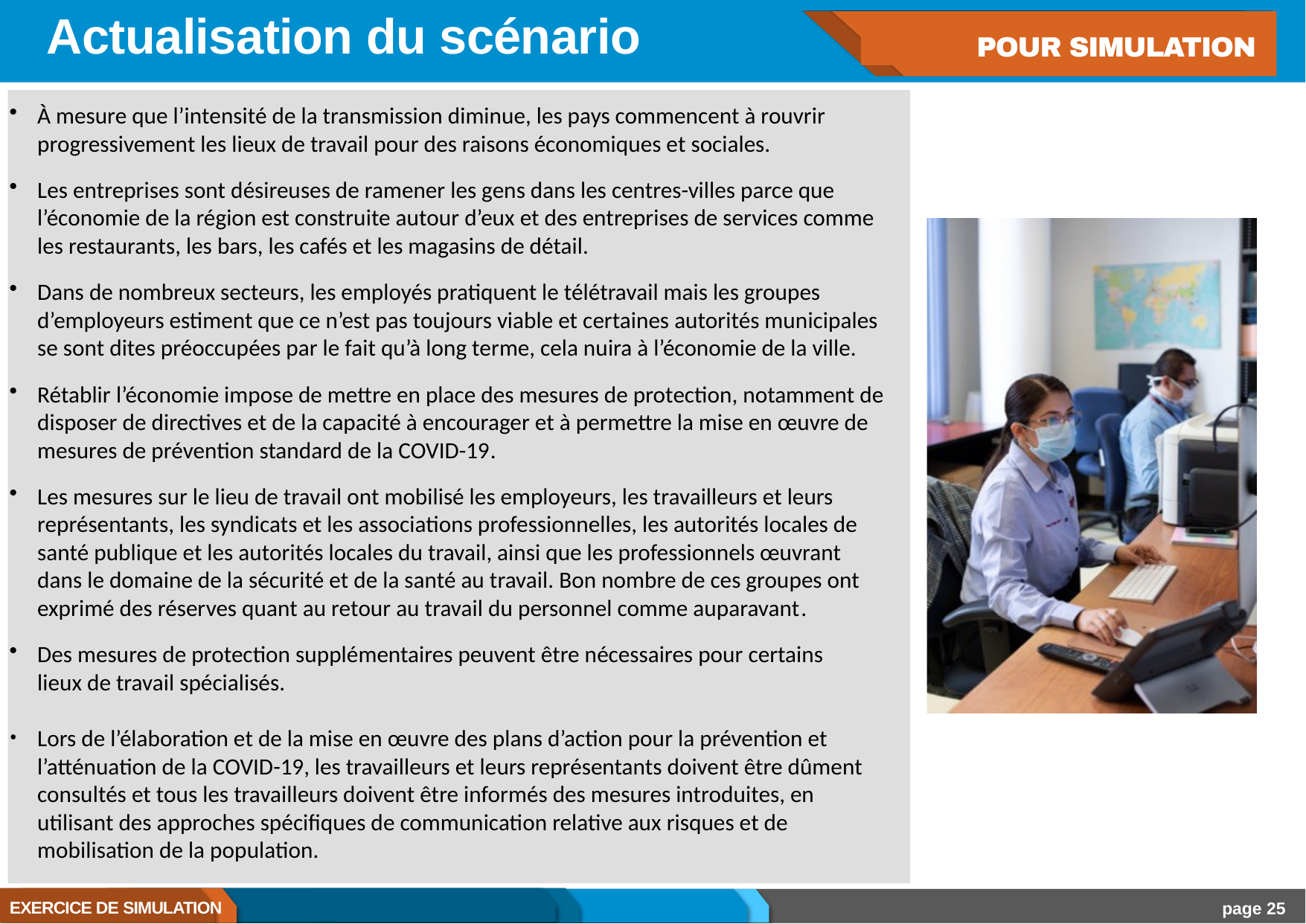

# Actualisation du scénario

POUR SIMULATION

À mesure que l’intensité de la transmission diminue, les pays commencent à rouvrir progressivement les lieux de travail pour des raisons économiques et sociales.
Les entreprises sont désireuses de ramener les gens dans les centres-villes parce que l’économie de la région est construite autour d’eux et des entreprises de services comme les restaurants, les bars, les cafés et les magasins de détail.
Dans de nombreux secteurs, les employés pratiquent le télétravail mais les groupes d’employeurs estiment que ce n’est pas toujours viable et certaines autorités municipales se sont dites préoccupées par le fait qu’à long terme, cela nuira à l’économie de la ville.
Rétablir l’économie impose de mettre en place des mesures de protection, notamment de disposer de directives et de la capacité à encourager et à permettre la mise en œuvre de mesures de prévention standard de la COVID-19.
Les mesures sur le lieu de travail ont mobilisé les employeurs, les travailleurs et leurs représentants, les syndicats et les associations professionnelles, les autorités locales de santé publique et les autorités locales du travail, ainsi que les professionnels œuvrant dans le domaine de la sécurité et de la santé au travail. Bon nombre de ces groupes ont exprimé des réserves quant au retour au travail du personnel comme auparavant.
Des mesures de protection supplémentaires peuvent être nécessaires pour certains lieux de travail spécialisés.

Lors de l’élaboration et de la mise en œuvre des plans d’action pour la prévention et l’atténuation de la COVID-19, les travailleurs et leurs représentants doivent être dûment consultés et tous les travailleurs doivent être informés des mesures introduites, en utilisant des approches spécifiques de communication relative aux risques et de mobilisation de la population.

EXERCICE DE SIMULATION
page 25